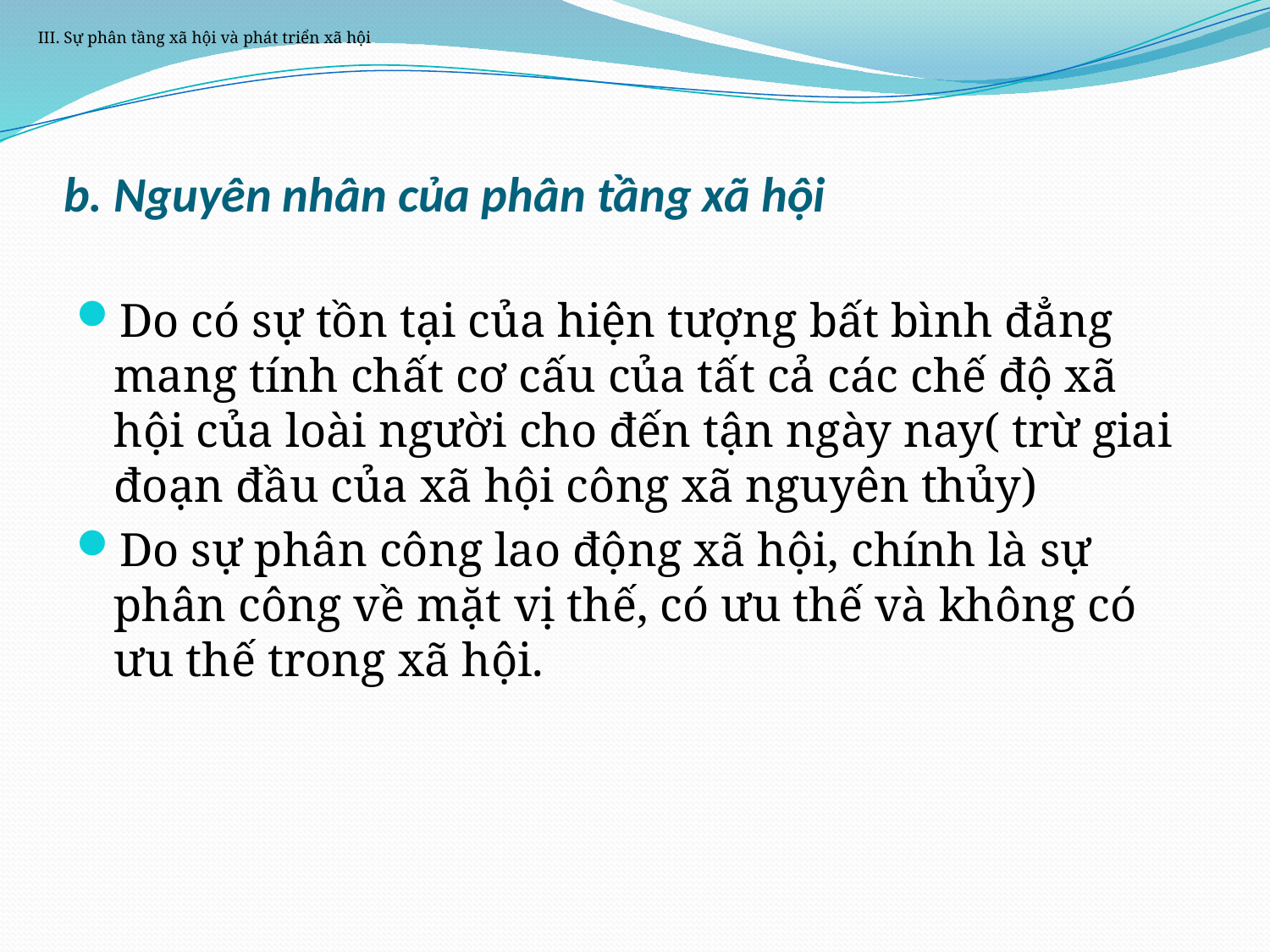

III. Sự phân tầng xã hội và phát triển xã hội

# b. Nguyên nhân của phân tầng xã hội
Do có sự tồn tại của hiện tượng bất bình đẳng mang tính chất cơ cấu của tất cả các chế độ xã hội của loài người cho đến tận ngày nay( trừ giai đoạn đầu của xã hội công xã nguyên thủy)
Do sự phân công lao động xã hội, chính là sự phân công về mặt vị thế, có ưu thế và không có ưu thế trong xã hội.